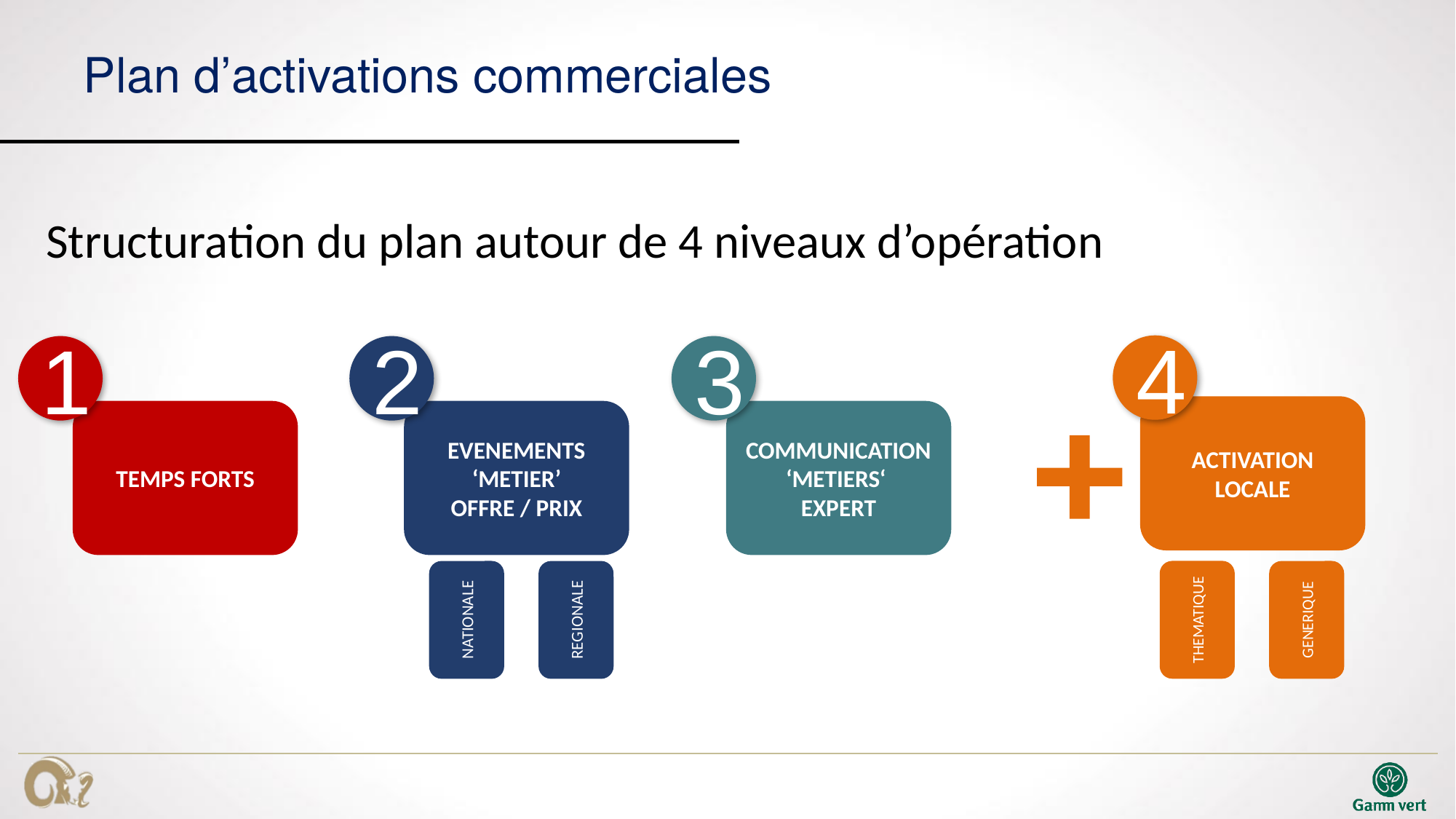

# Plan d’activations commerciales
Structuration du plan autour de 4 niveaux d’opération
4
1
2
3
ACTIVATION LOCALE
TEMPS FORTS
EVENEMENTS
‘METIER’
OFFRE / PRIX
COMMUNICATION ‘METIERS‘
EXPERT

THEMATIQUE
NATIONALE
GENERIQUE
REGIONALE